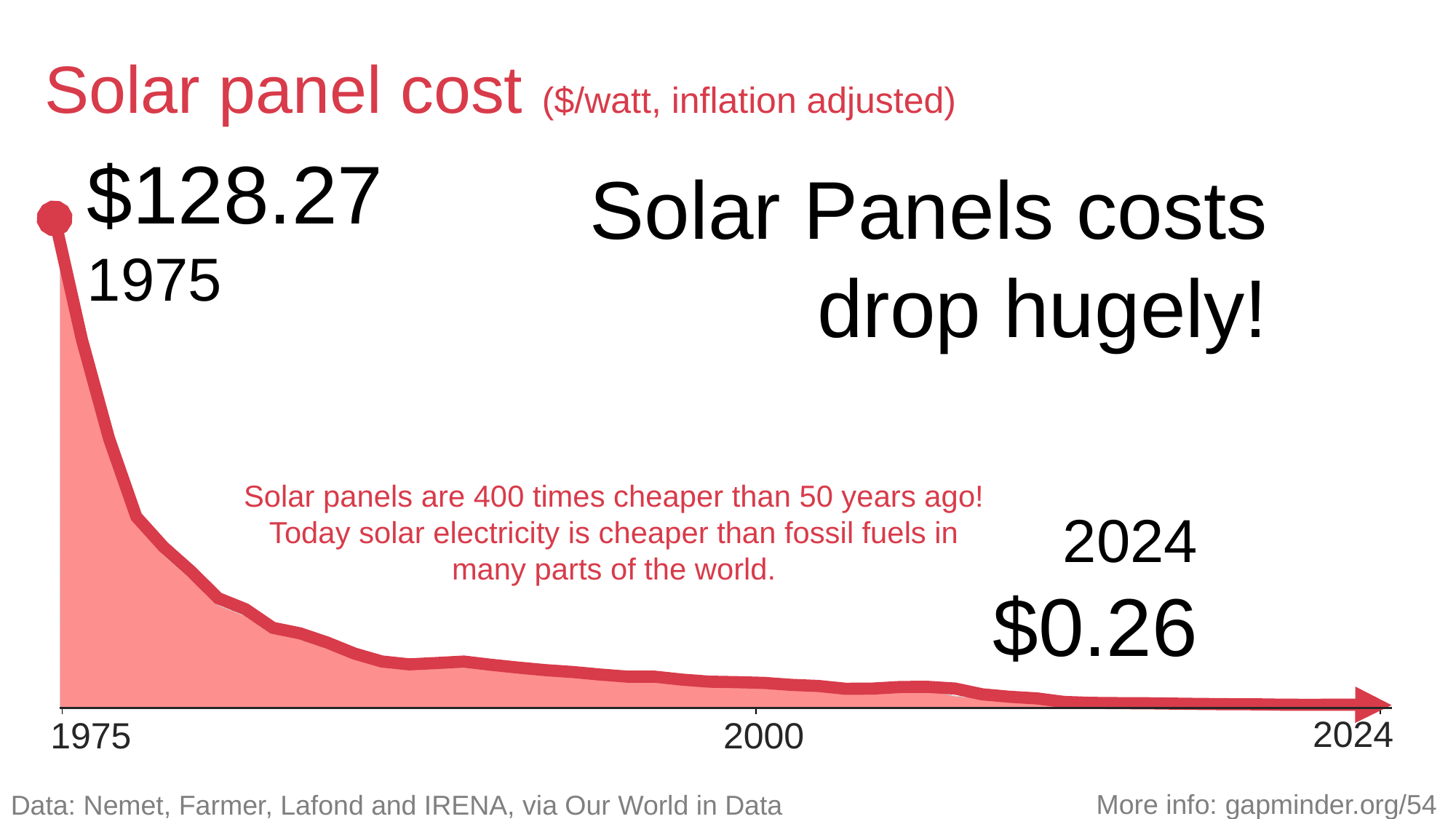

Solar panel cost ($/watt, inflation adjusted)

$128.27
1975
Solar Panels costs
drop hugely!

Solar panels are 400 times cheaper than 50 years ago! Today solar electricity is cheaper than fossil fuels in many parts of the world.
2024
$0.26

2024
1975
2000

More info: gapminder.org/54
Data: Nemet, Farmer, Lafond and IRENA, via Our World in Data